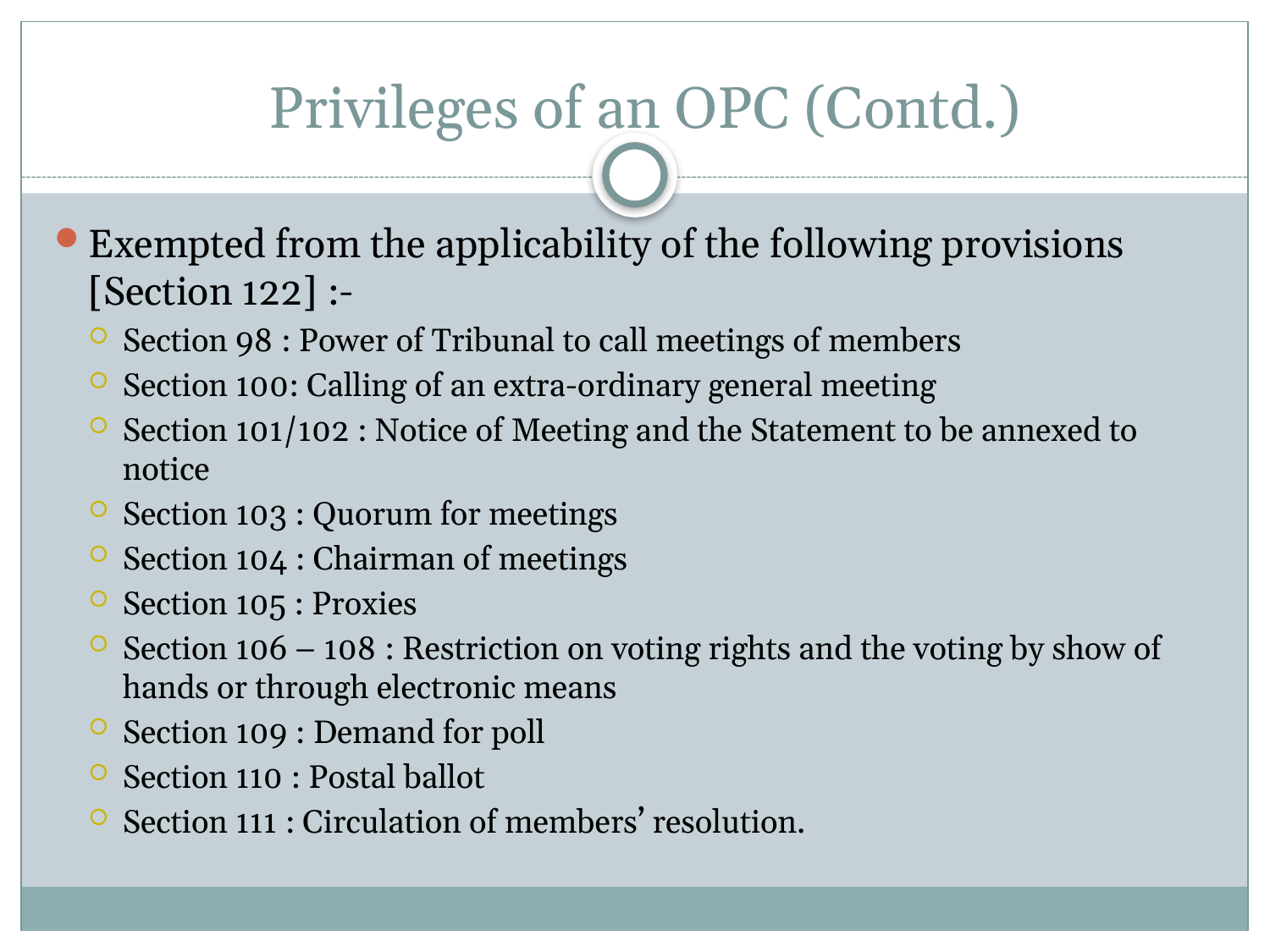

# Privileges of an OPC (Contd.)
Exempted from the applicability of the following provisions [Section 122] :-
Section 98 : Power of Tribunal to call meetings of members
Section 100: Calling of an extra-ordinary general meeting
Section 101/102 : Notice of Meeting and the Statement to be annexed to notice
Section 103 : Quorum for meetings
Section 104 : Chairman of meetings
Section 105 : Proxies
Section 106 – 108 : Restriction on voting rights and the voting by show of hands or through electronic means
Section 109 : Demand for poll
Section 110 : Postal ballot
Section 111 : Circulation of members’ resolution.